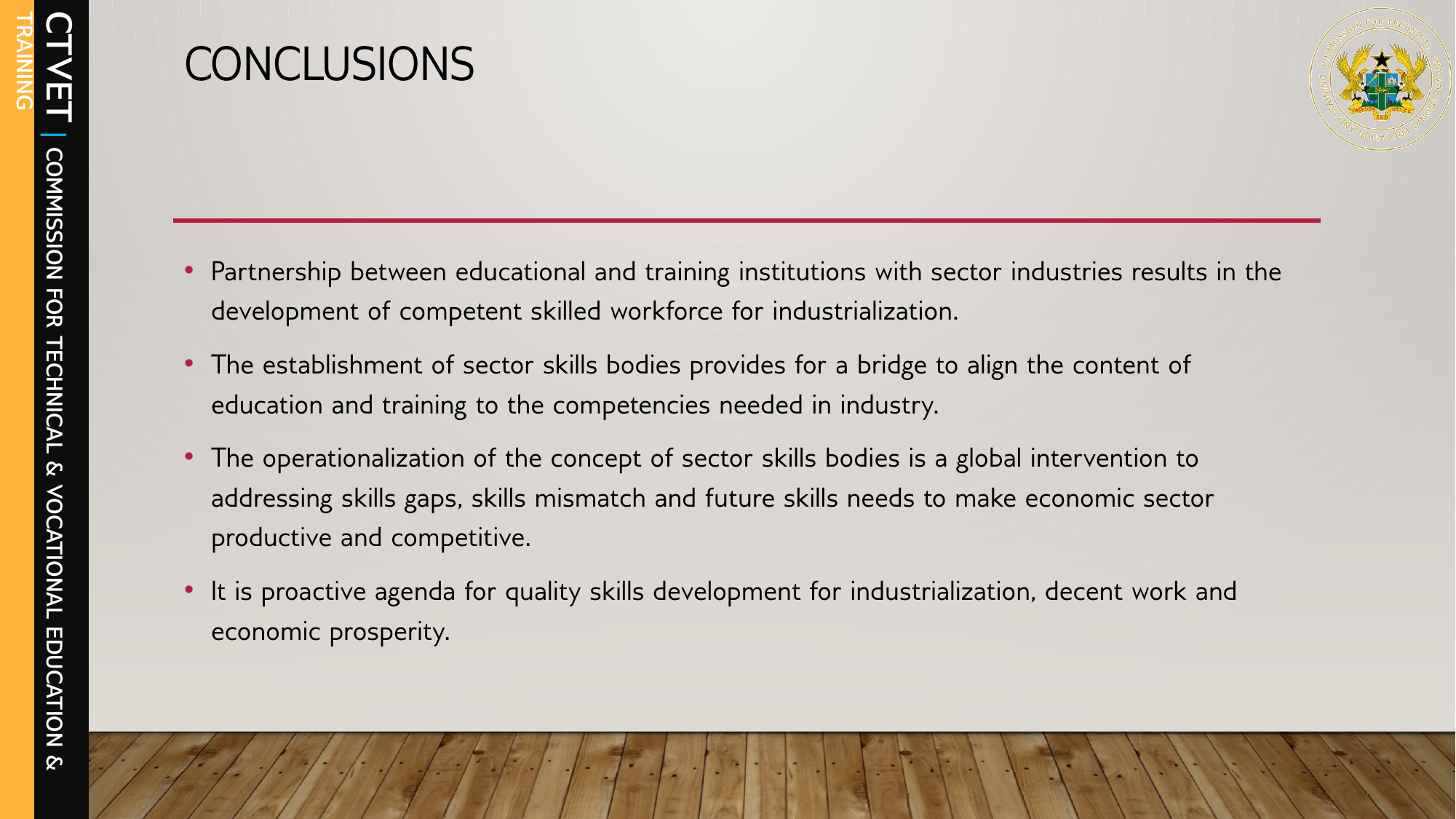

# conclusions
Partnership between educational and training institutions with sector industries results in the development of competent skilled workforce for industrialization.
The establishment of sector skills bodies provides for a bridge to align the content of education and training to the competencies needed in industry.
The operationalization of the concept of sector skills bodies is a global intervention to addressing skills gaps, skills mismatch and future skills needs to make economic sector productive and competitive.
It is proactive agenda for quality skills development for industrialization, decent work and economic prosperity.